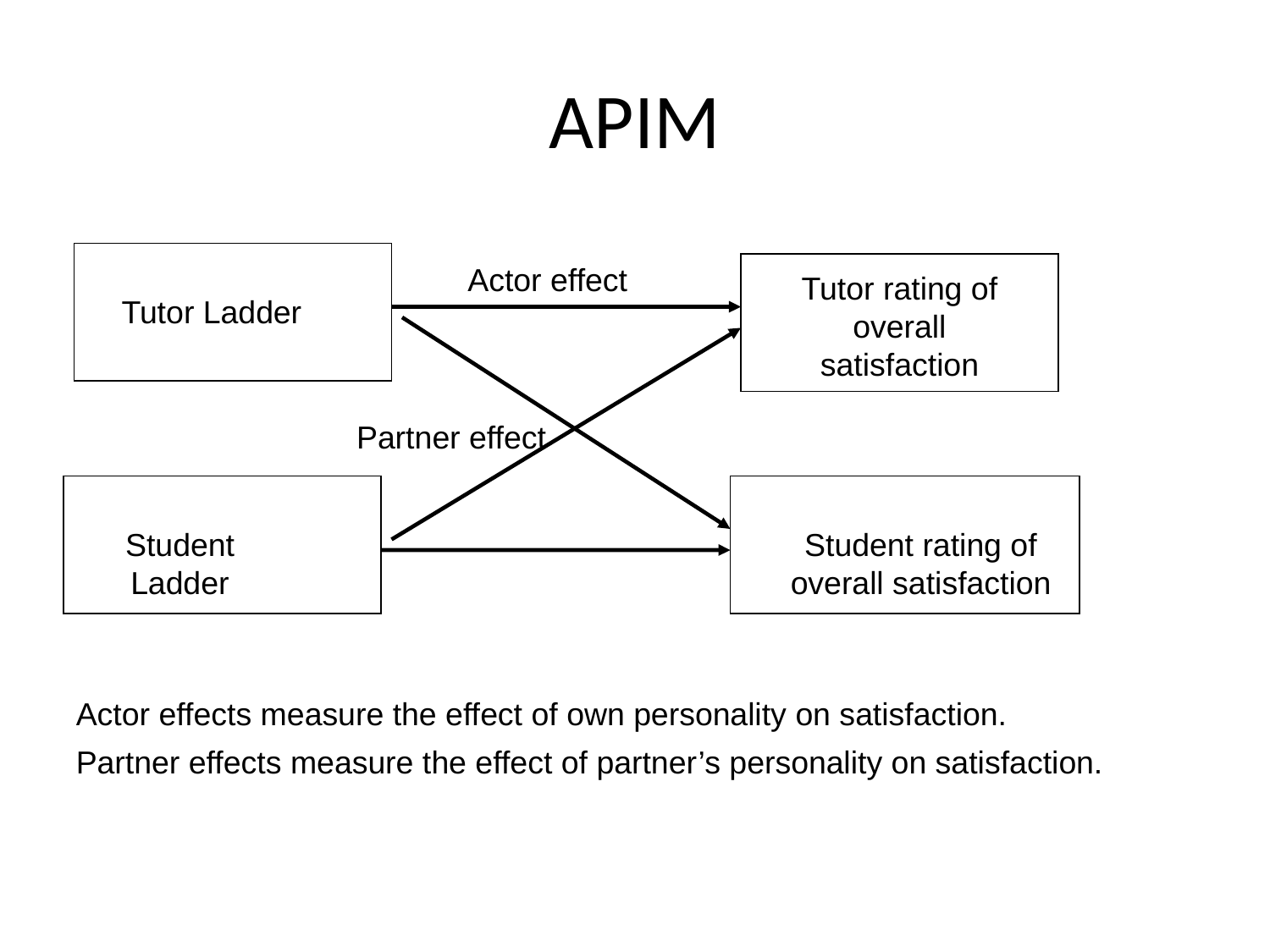

# APIM

Actor effect

Tutor rating of overall satisfaction
Tutor Ladder

Partner effect

Student Ladder
Student rating of overall satisfaction

Actor effects measure the effect of own personality on satisfaction.
Partner effects measure the effect of partner’s personality on satisfaction.